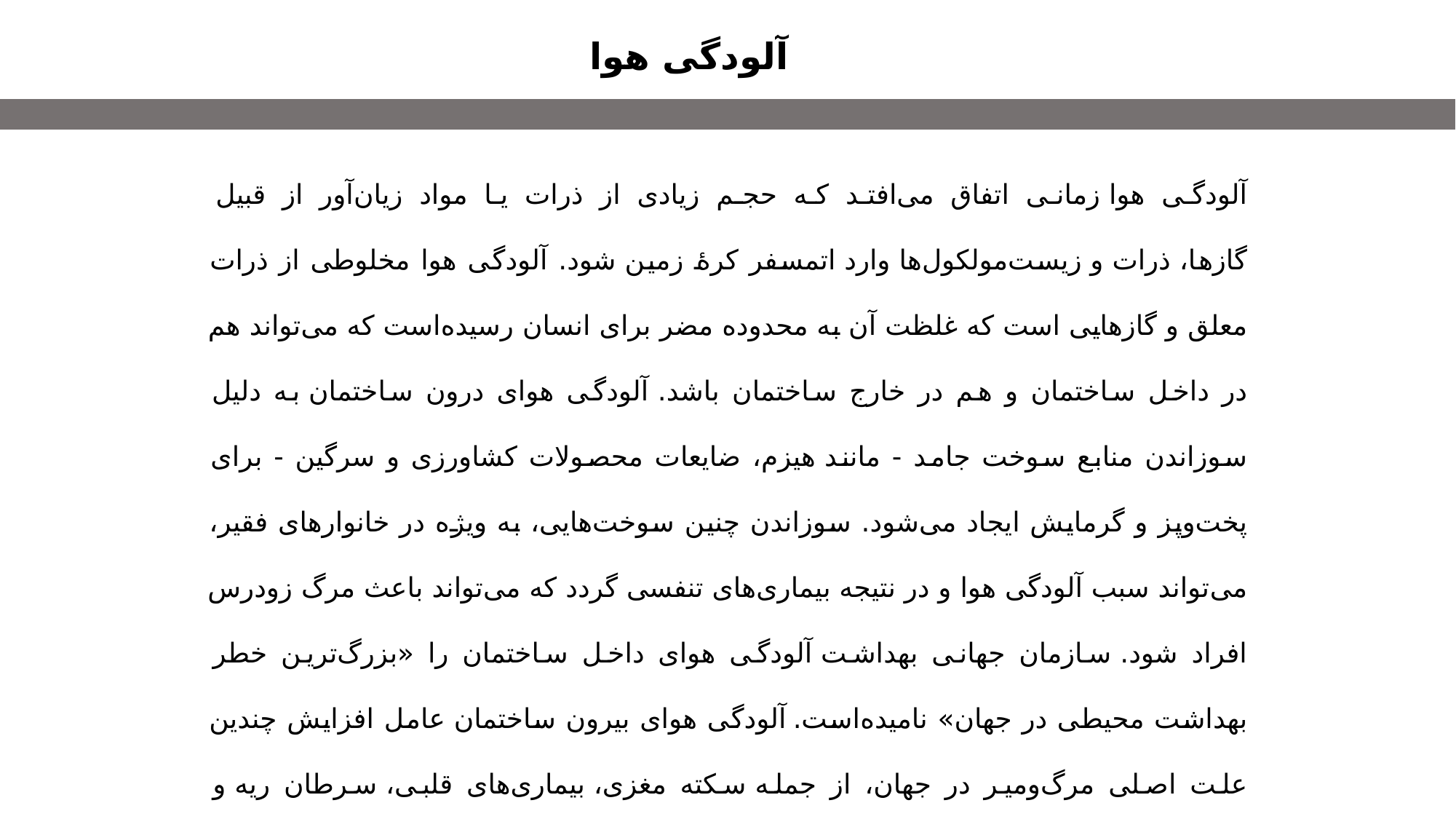

آلودگی هوا

آلودگی هوا زمانی اتفاق می‌افتد که حجم زیادی از ذرات یا مواد زیان‌آور از قبیل گازها، ذرات و زیست‌مولکول‌ها وارد اتمسفر کرهٔ زمین شود. آلودگی هوا مخلوطی از ذرات معلق و گازهایی است که غلظت آن به محدوده مضر برای انسان رسیده‌است که می‌تواند هم در داخل ساختمان و هم در خارج ساختمان باشد. آلودگی هوای درون ساختمان به دلیل سوزاندن منابع سوخت جامد - مانند هیزم، ضایعات محصولات کشاورزی و سرگین - برای پخت‌وپز و گرمایش ایجاد می‌شود. سوزاندن چنین سوخت‌هایی، به ویژه در خانوارهای فقیر، می‌تواند سبب آلودگی هوا و در نتیجه بیماری‌های تنفسی گردد که می‌تواند باعث مرگ زودرس افراد شود. سازمان جهانی بهداشت آلودگی هوای داخل ساختمان را «بزرگ‌ترین خطر بهداشت محیطی در جهان» نامیده‌است. آلودگی هوای بیرون ساختمان عامل افزایش چندین علت اصلی مرگ‌ومیر در جهان، از جمله سکته مغزی، بیماری‌های قلبی، سرطان ریه و بیماری‌های تنفسی، مانند آسم است.